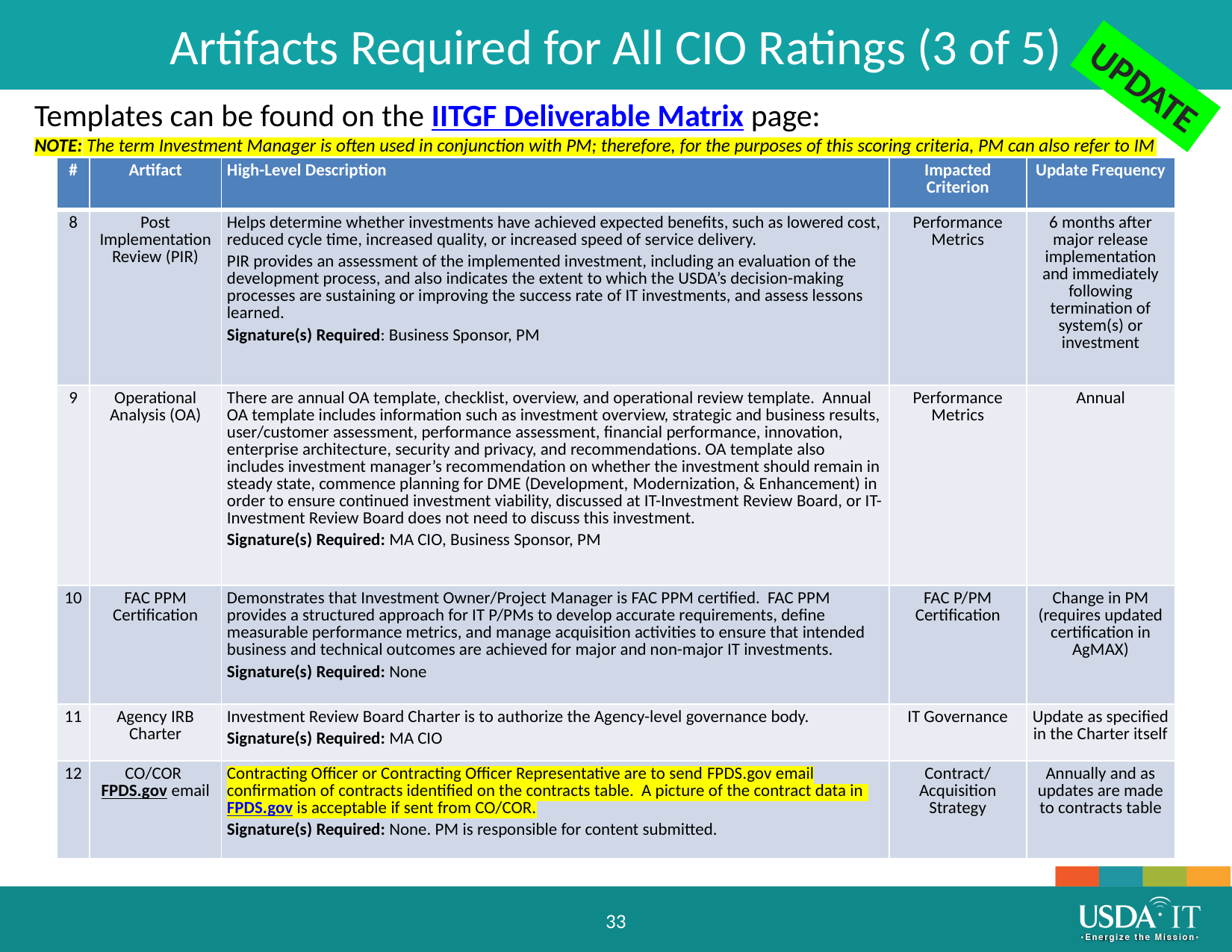

Artifacts Required for All CIO Ratings (3 of 5)
UPDATE
Templates can be found on the IITGF Deliverable Matrix page:
NOTE: The term Investment Manager is often used in conjunction with PM; therefore, for the purposes of this scoring criteria, PM can also refer to IM
| # | Artifact | High-Level Description | Impacted Criterion | Update Frequency |
| --- | --- | --- | --- | --- |
| 8 | Post Implementation Review (PIR) | Helps determine whether investments have achieved expected benefits, such as lowered cost, reduced cycle time, increased quality, or increased speed of service delivery.  PIR provides an assessment of the implemented investment, including an evaluation of the development process, and also indicates the extent to which the USDA’s decision-making processes are sustaining or improving the success rate of IT investments, and assess lessons learned. Signature(s) Required: Business Sponsor, PM | Performance Metrics | 6 months after major release implementation and immediately following termination of system(s) or investment |
| 9 | Operational Analysis (OA) | There are annual OA template, checklist, overview, and operational review template. Annual OA template includes information such as investment overview, strategic and business results, user/customer assessment, performance assessment, financial performance, innovation, enterprise architecture, security and privacy, and recommendations. OA template also includes investment manager’s recommendation on whether the investment should remain in steady state, commence planning for DME (Development, Modernization, & Enhancement) in order to ensure continued investment viability, discussed at IT-Investment Review Board, or IT-Investment Review Board does not need to discuss this investment. Signature(s) Required: MA CIO, Business Sponsor, PM | Performance Metrics | Annual |
| 10 | FAC PPM Certification | Demonstrates that Investment Owner/Project Manager is FAC PPM certified. FAC PPM provides a structured approach for IT P/PMs to develop accurate requirements, define measurable performance metrics, and manage acquisition activities to ensure that intended business and technical outcomes are achieved for major and non-major IT investments. Signature(s) Required: None | FAC P/PM Certification | Change in PM (requires updated certification in AgMAX) |
| 11 | Agency IRB Charter | Investment Review Board Charter is to authorize the Agency-level governance body. Signature(s) Required: MA CIO | IT Governance | Update as specified in the Charter itself |
| 12 | CO/COR FPDS.gov email | Contracting Officer or Contracting Officer Representative are to send FPDS.gov email confirmation of contracts identified on the contracts table. A picture of the contract data in FPDS.gov is acceptable if sent from CO/COR. Signature(s) Required: None. PM is responsible for content submitted. | Contract/ Acquisition Strategy | Annually and as updates are made to contracts table |
33